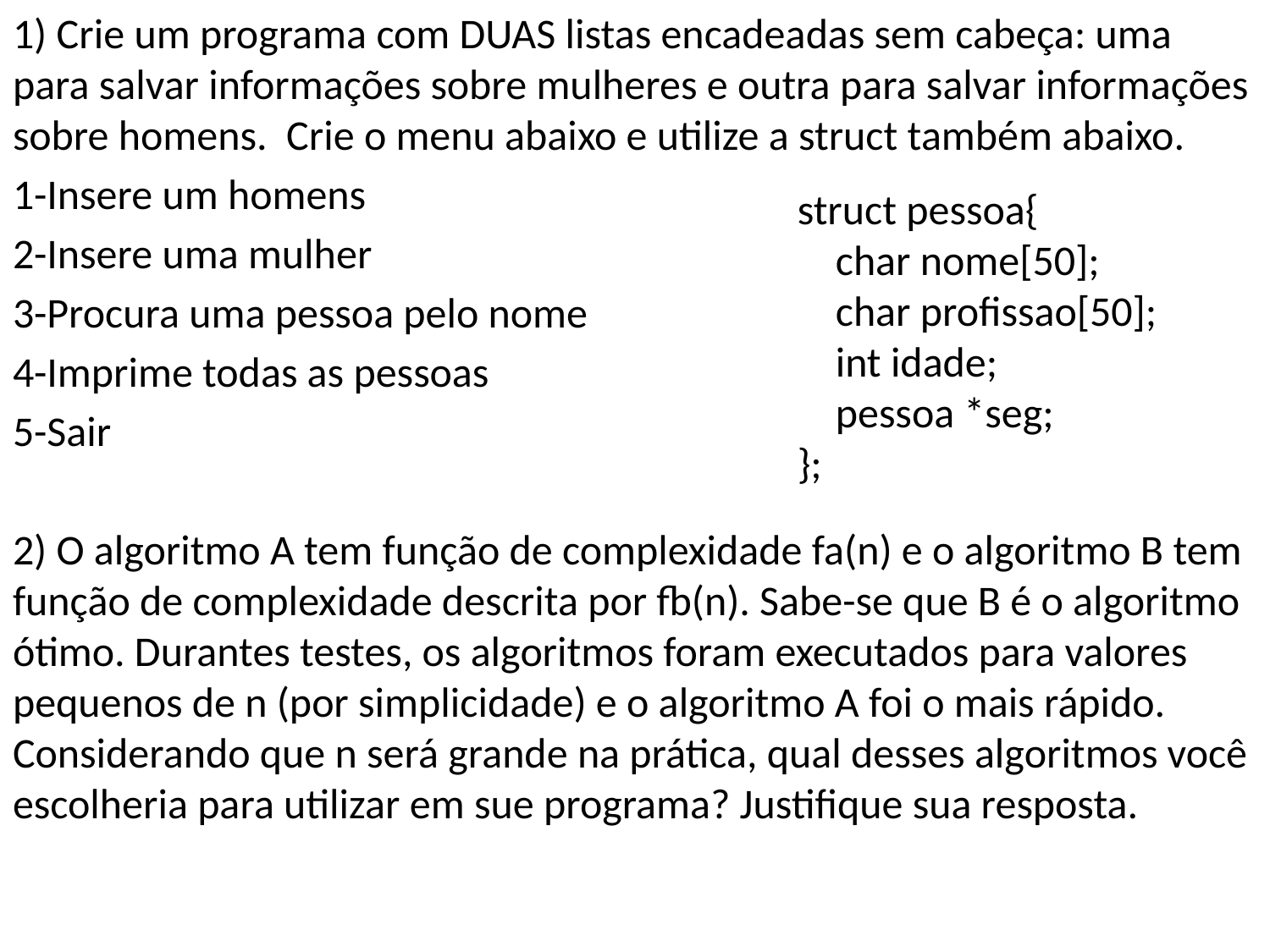

1) Crie um programa com DUAS listas encadeadas sem cabeça: uma para salvar informações sobre mulheres e outra para salvar informações sobre homens.  Crie o menu abaixo e utilize a struct também abaixo.
1-Insere um homens
2-Insere uma mulher
3-Procura uma pessoa pelo nome
4-Imprime todas as pessoas
5-Sair

2) O algoritmo A tem função de complexidade fa(n) e o algoritmo B tem função de complexidade descrita por fb(n). Sabe-se que B é o algoritmo ótimo. Durantes testes, os algoritmos foram executados para valores pequenos de n (por simplicidade) e o algoritmo A foi o mais rápido. Considerando que n será grande na prática, qual desses algoritmos você escolheria para utilizar em sue programa? Justifique sua resposta.

struct pessoa{
    char nome[50];
    char profissao[50];
    int idade;
    pessoa *seg;
};